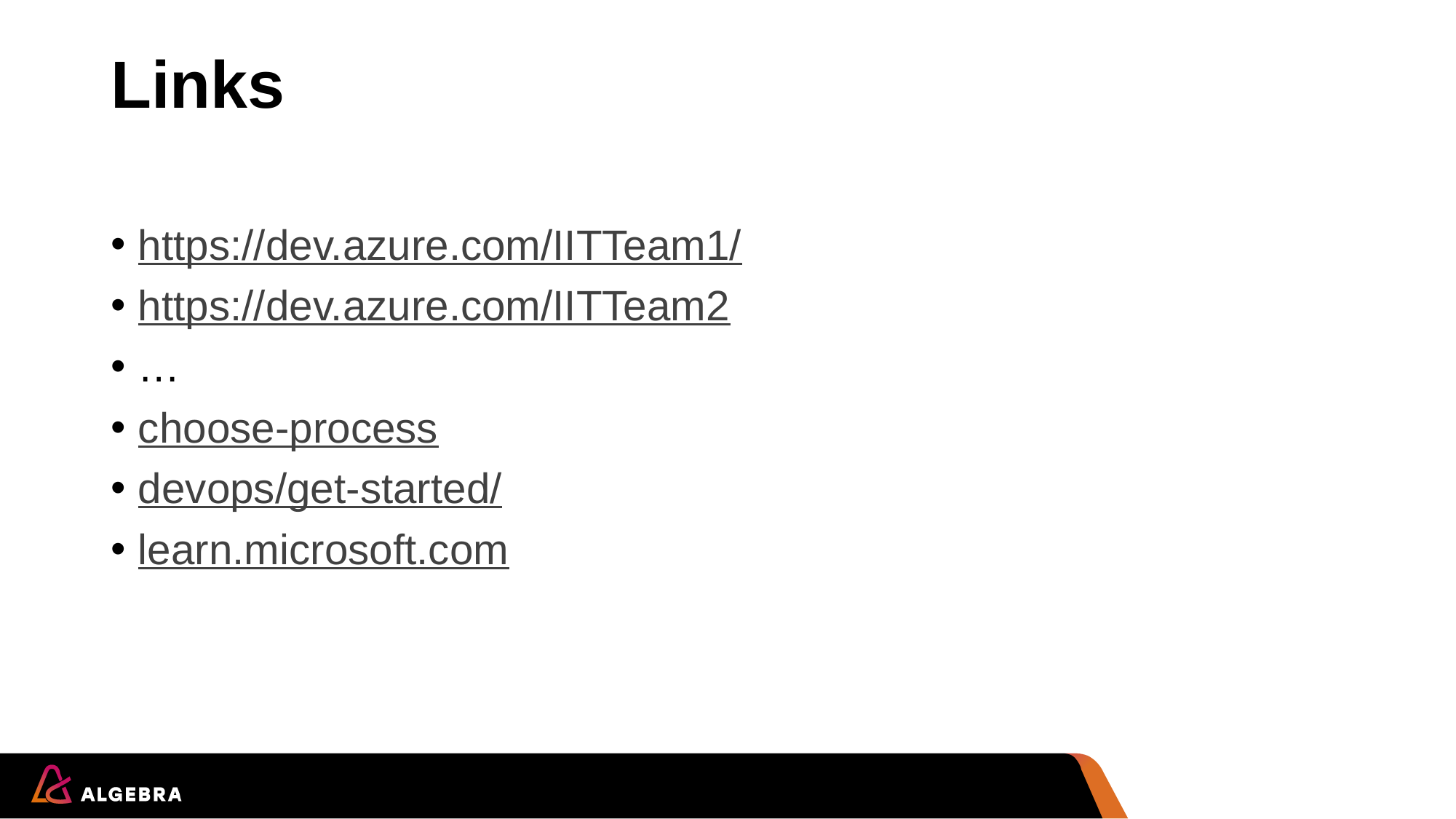

# Links

https://dev.azure.com/IITTeam1/
https://dev.azure.com/IITTeam2
…
choose-process
devops/get-started/
learn.microsoft.com